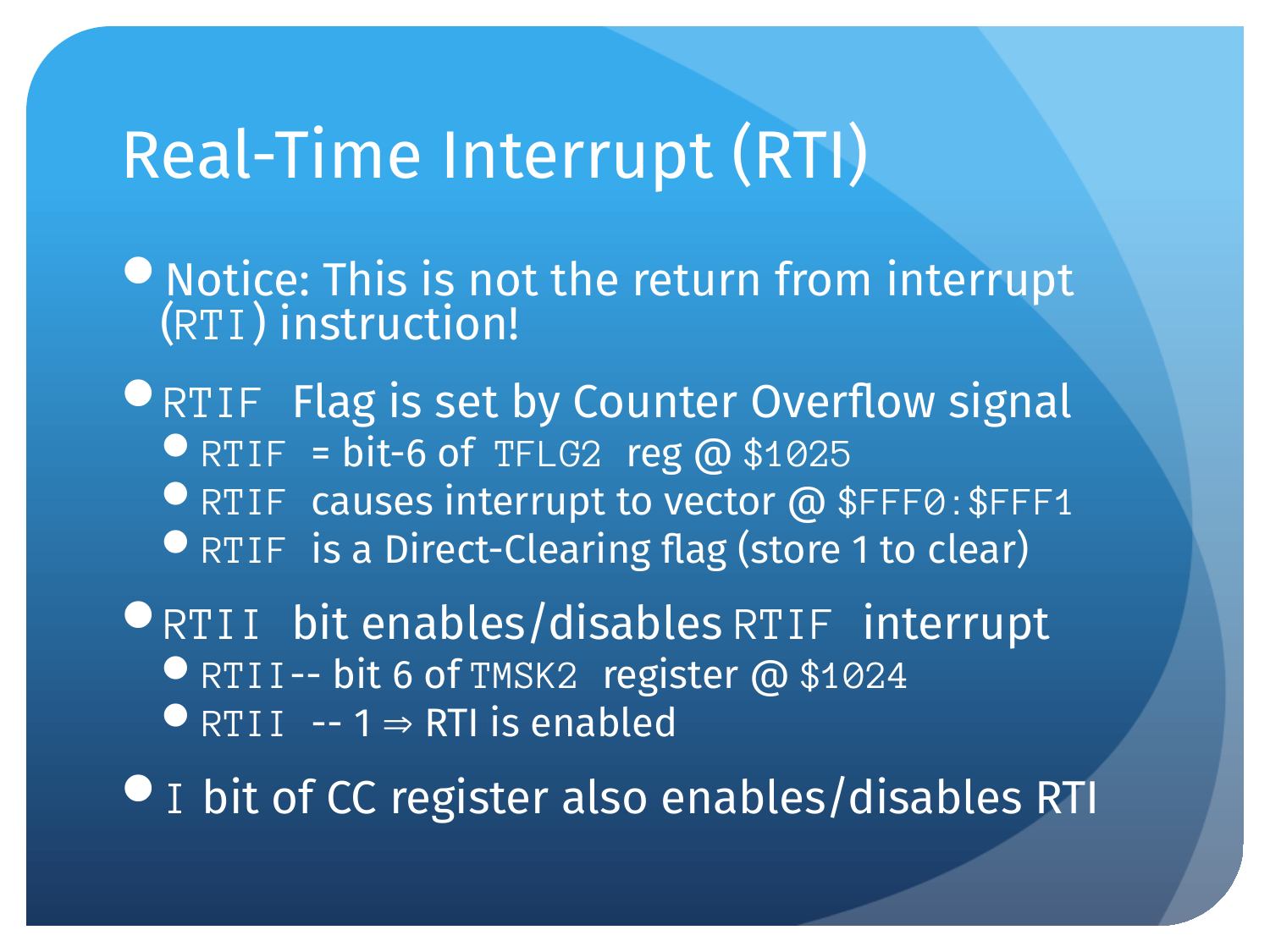

# Real-Time Interrupt (RTI)
Notice: This is not the return from interrupt (RTI) instruction!
RTIF Flag is set by Counter Overflow signal
RTIF = bit-6 of  TFLG2 reg @ $1025
RTIF causes interrupt to vector @ $FFF0:$FFF1
RTIF is a Direct-Clearing flag (store 1 to clear)
RTII bit enables/disables RTIF interrupt
RTII-- bit 6 of TMSK2 register @ $1024
RTII -- 1 ⇒ RTI is enabled
I bit of CC register also enables/disables RTI